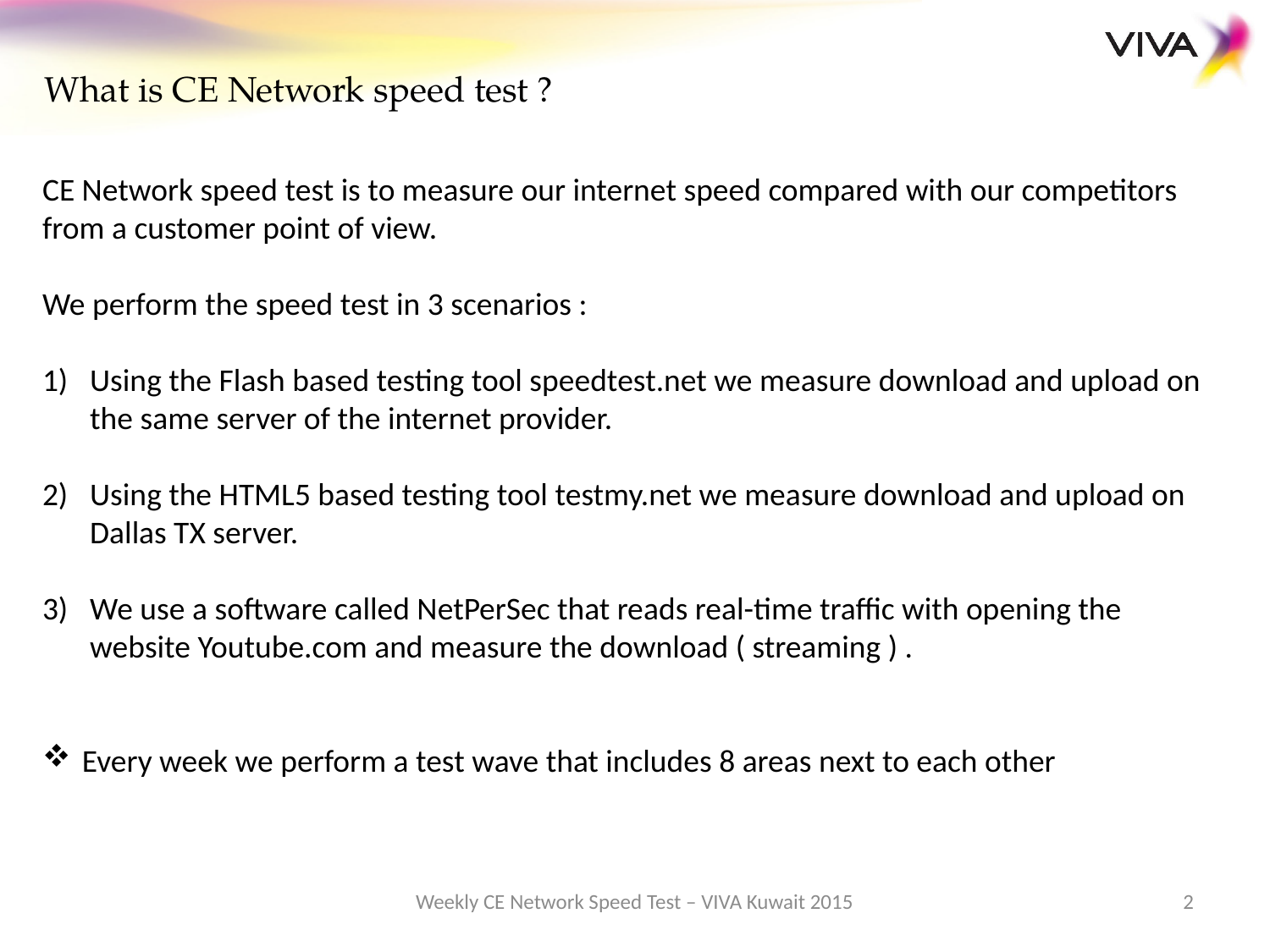

What is CE Network speed test ?
CE Network speed test is to measure our internet speed compared with our competitors from a customer point of view.

We perform the speed test in 3 scenarios :

Using the Flash based testing tool speedtest.net we measure download and upload on the same server of the internet provider.

Using the HTML5 based testing tool testmy.net we measure download and upload on Dallas TX server.

We use a software called NetPerSec that reads real-time traffic with opening the website Youtube.com and measure the download ( streaming ) .

Every week we perform a test wave that includes 8 areas next to each other

Weekly CE Network Speed Test – VIVA Kuwait 2015
2